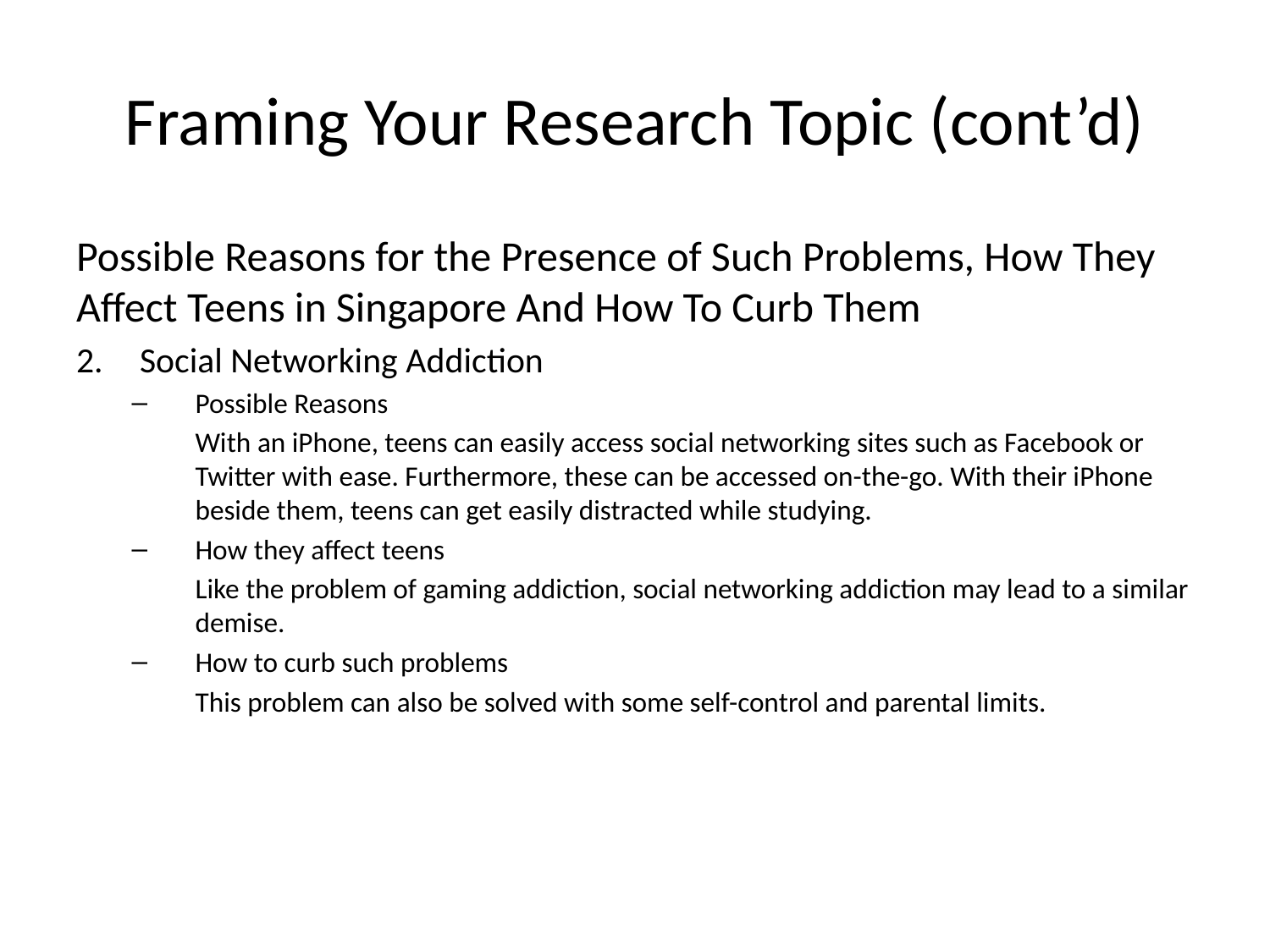

# Framing Your Research Topic (cont’d)
Possible Reasons for the Presence of Such Problems, How They Affect Teens in Singapore And How To Curb Them
2.	Social Networking Addiction
Possible Reasons
	With an iPhone, teens can easily access social networking sites such as Facebook or Twitter with ease. Furthermore, these can be accessed on-the-go. With their iPhone beside them, teens can get easily distracted while studying.
How they affect teens
	Like the problem of gaming addiction, social networking addiction may lead to a similar demise.
How to curb such problems
	This problem can also be solved with some self-control and parental limits.